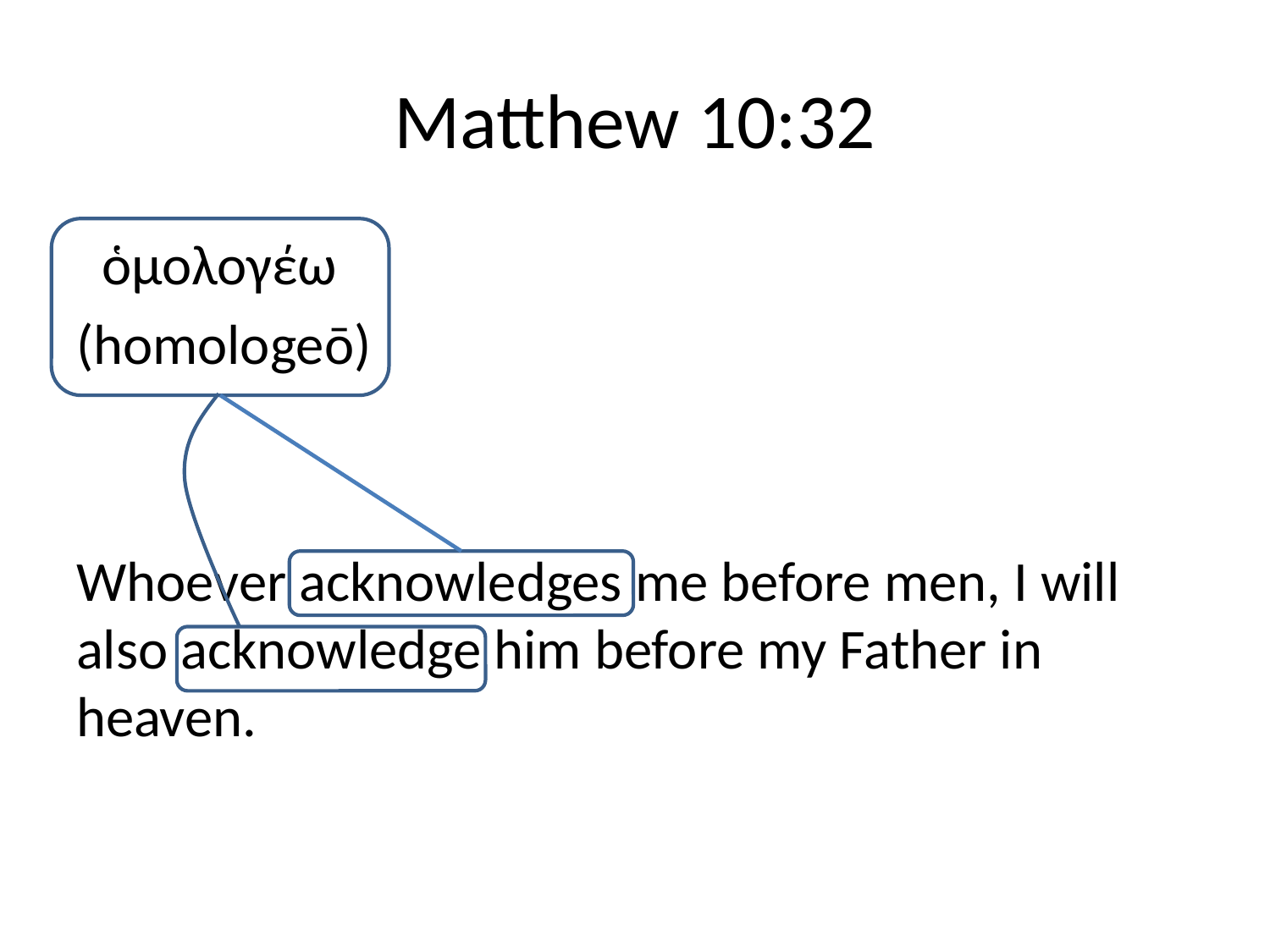

# Matthew 10:32

  ὁμολογέω
(homologeō)

Whoever acknowledges me before men, I will also acknowledge him before my Father in heaven.